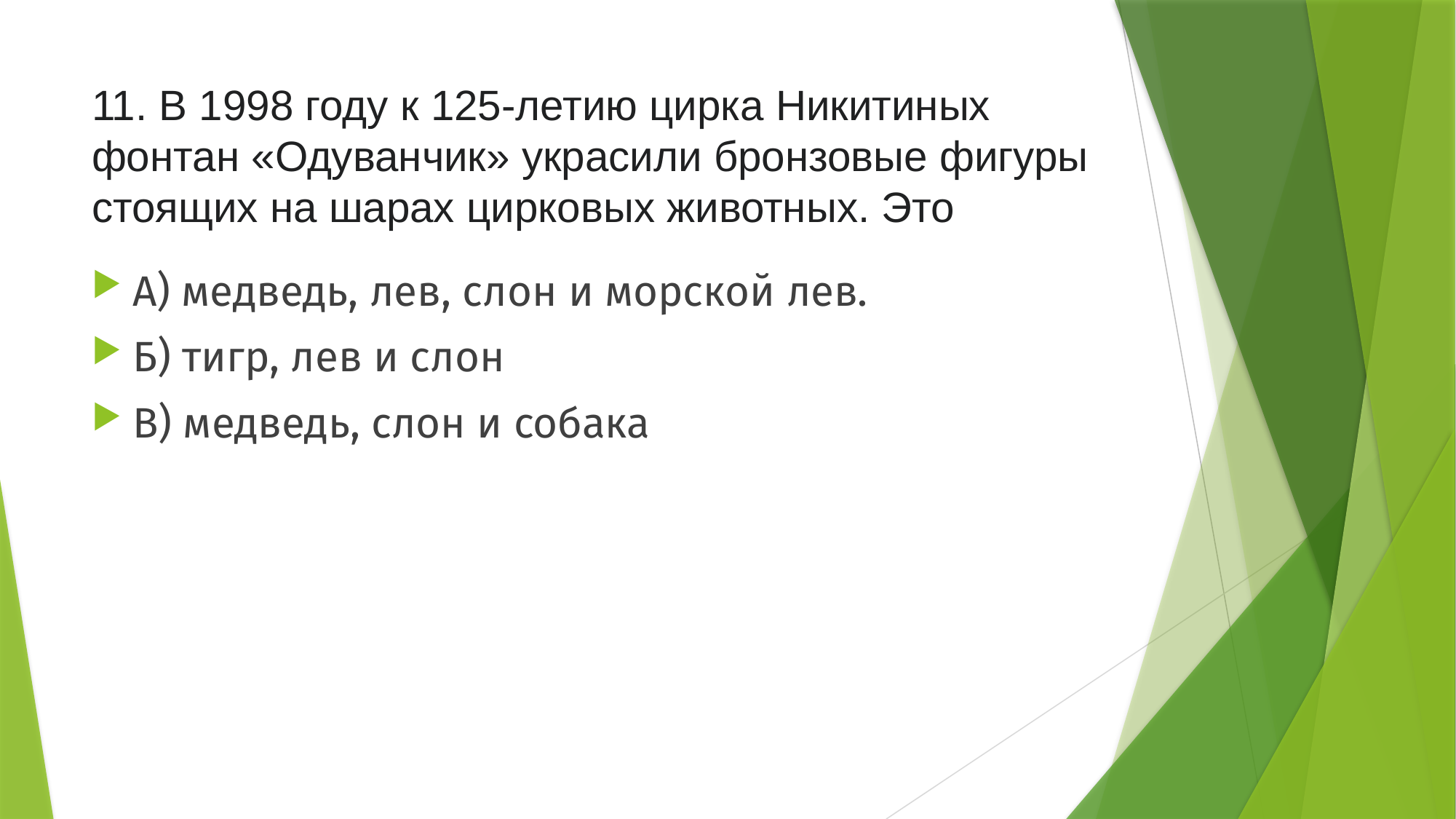

# 11. В 1998 году к 125-летию цирка Никитиных фонтан «Одуванчик» украсили бронзовые фигуры стоящих на шарах цирковых животных. Это
А) медведь, лев, слон и морской лев.
Б) тигр, лев и слон
В) медведь, слон и собака